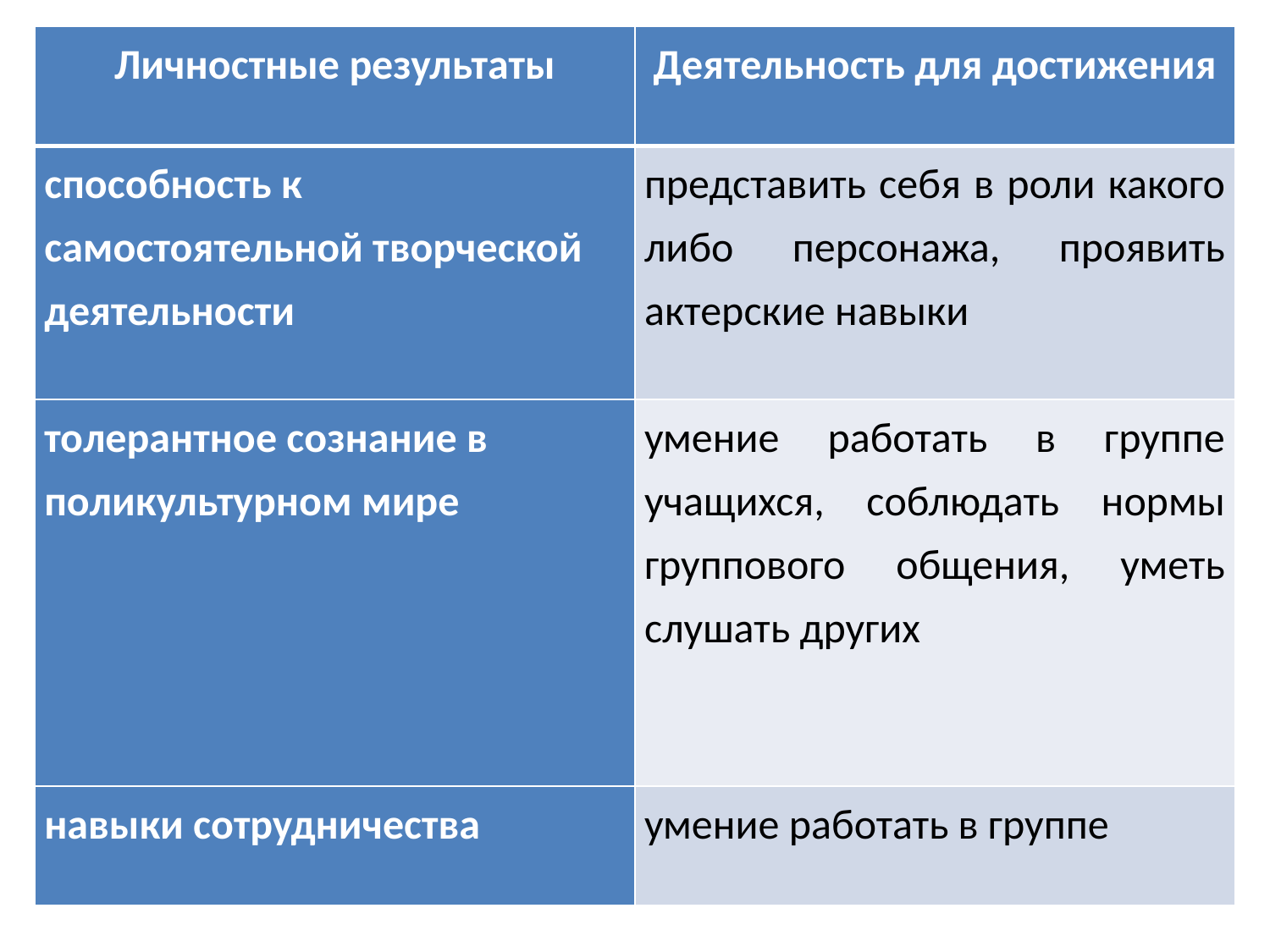

| Личностные результаты | Деятельность для достижения |
| --- | --- |
| способность к самостоятельной творческой деятельности | представить себя в роли какого либо персонажа, проявить актерские навыки |
| толерантное сознание в поликультурном мире | умение работать в группе учащихся, соблюдать нормы группового общения, уметь слушать других |
| навыки сотрудничества | умение работать в группе |
# Примеры